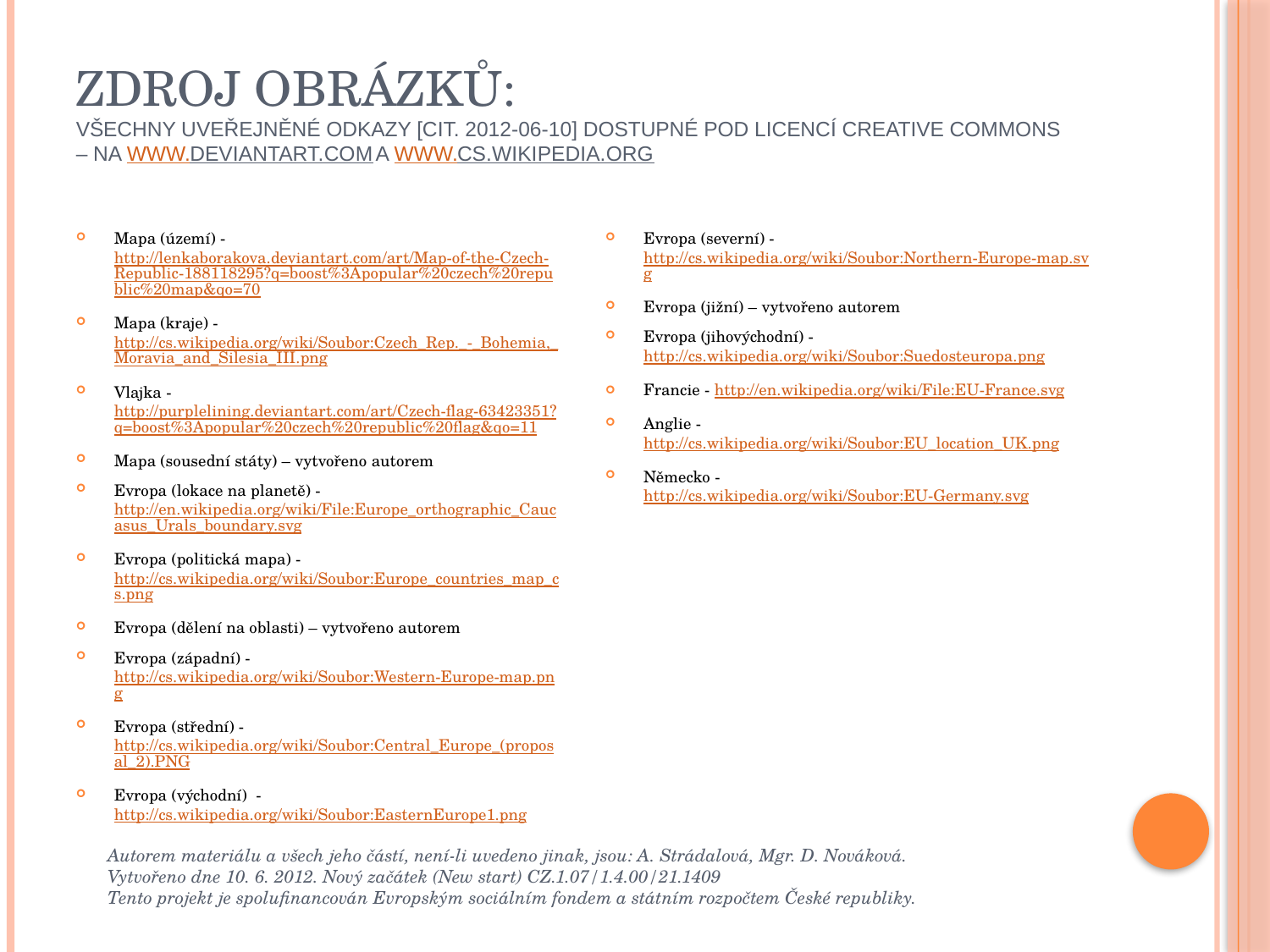

# Zdroj obrázků: Všechny uveřejněné odkazy [cit. 2012-06-10] dostupné pod licencí Creative Commons – na www.deviantart.com a www.cs.wikipedia.org
Mapa (území) - http://lenkaborakova.deviantart.com/art/Map-of-the-Czech-Republic-188118295?q=boost%3Apopular%20czech%20republic%20map&qo=70
Mapa (kraje) - http://cs.wikipedia.org/wiki/Soubor:Czech_Rep._-_Bohemia,_Moravia_and_Silesia_III.png
Vlajka - http://purplelining.deviantart.com/art/Czech-flag-63423351?q=boost%3Apopular%20czech%20republic%20flag&qo=11
Mapa (sousední státy) – vytvořeno autorem
Evropa (lokace na planetě) - http://en.wikipedia.org/wiki/File:Europe_orthographic_Caucasus_Urals_boundary.svg
Evropa (politická mapa) - http://cs.wikipedia.org/wiki/Soubor:Europe_countries_map_cs.png
Evropa (dělení na oblasti) – vytvořeno autorem
Evropa (západní) - http://cs.wikipedia.org/wiki/Soubor:Western-Europe-map.png
Evropa (střední) - http://cs.wikipedia.org/wiki/Soubor:Central_Europe_(proposal_2).PNG
Evropa (východní)  -http://cs.wikipedia.org/wiki/Soubor:EasternEurope1.png

Evropa (severní) - http://cs.wikipedia.org/wiki/Soubor:Northern-Europe-map.svg
Evropa (jižní) – vytvořeno autorem
Evropa (jihovýchodní) - http://cs.wikipedia.org/wiki/Soubor:Suedosteuropa.png
Francie - http://en.wikipedia.org/wiki/File:EU-France.svg
Anglie - http://cs.wikipedia.org/wiki/Soubor:EU_location_UK.png
Německo - http://cs.wikipedia.org/wiki/Soubor:EU-Germany.svg

Autorem materiálu a všech jeho částí, není-li uvedeno jinak, jsou: A. Strádalová, Mgr. D. Nováková.
Vytvořeno dne 10. 6. 2012. Nový začátek (New start) CZ.1.07/1.4.00/21.1409
Tento projekt je spolufinancován Evropským sociálním fondem a státním rozpočtem České republiky.